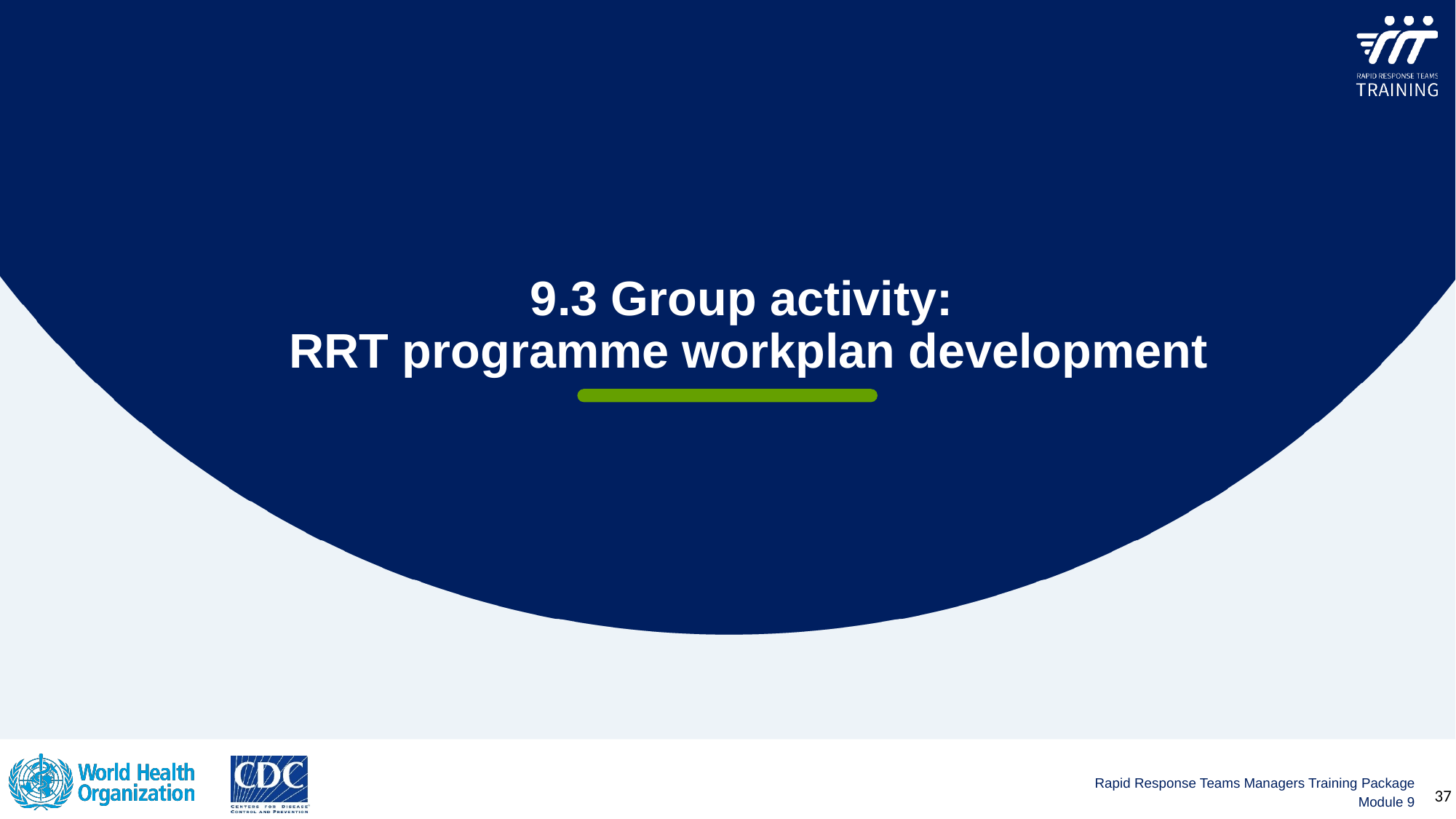

9.3 Group activity:
RRT programme workplan development

37